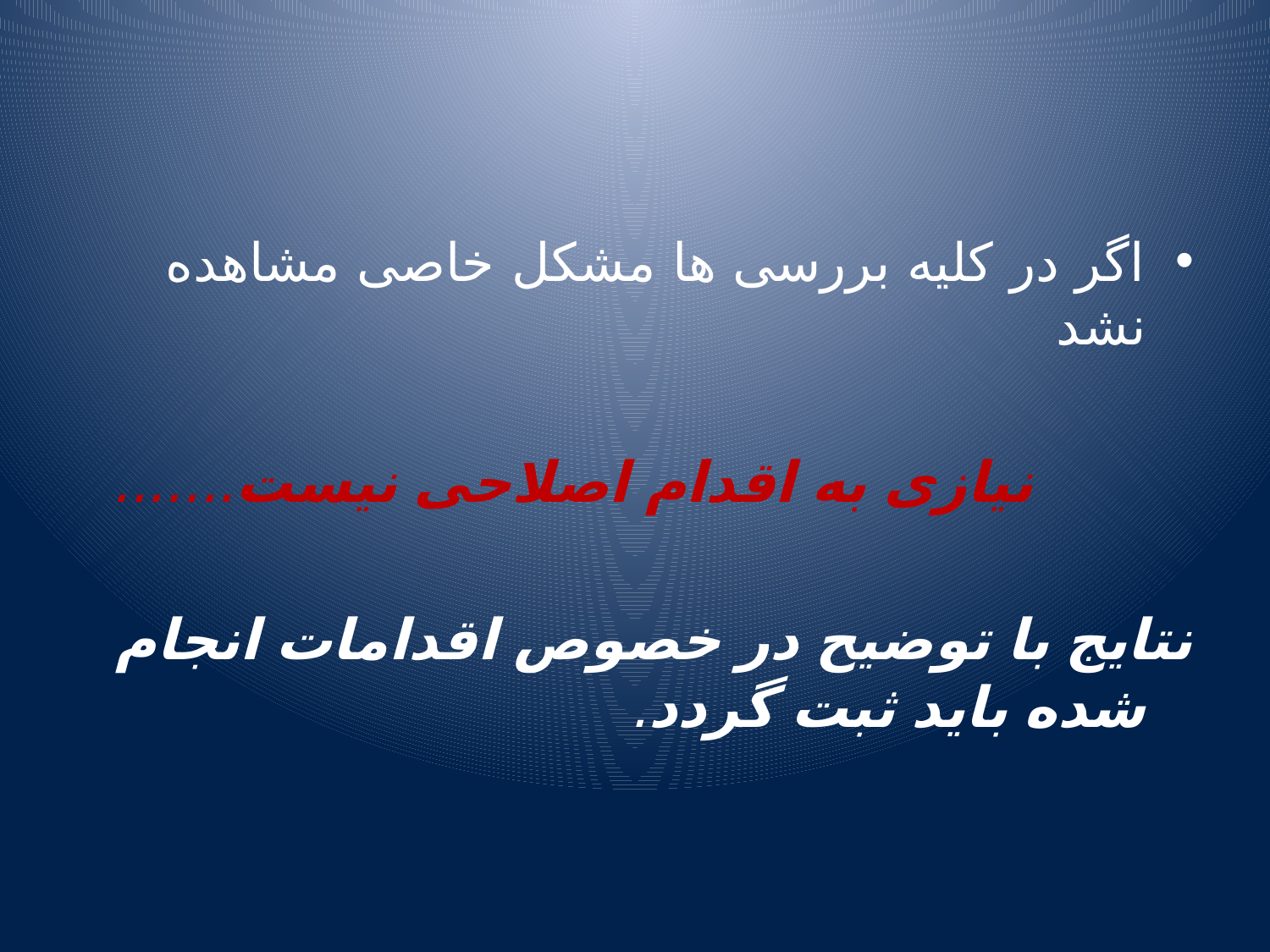

#
اگر در کليه بررسی ها مشکل خاصی مشاهده نشد

       نيازی به اقدام اصلاحی نيست.......

نتايج با توضيح در خصوص اقدامات انجام شده بايد ثبت گردد.